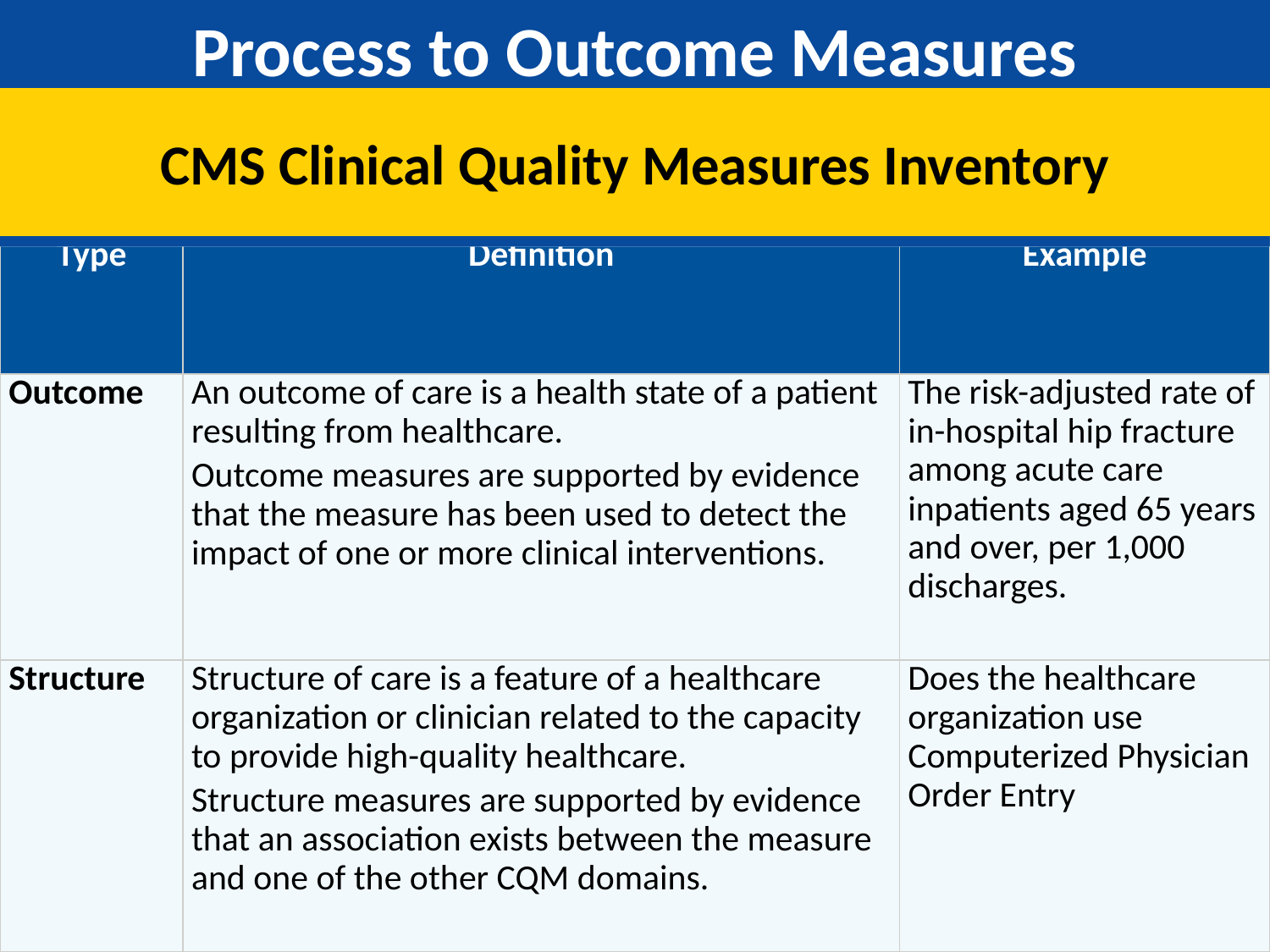

# Process to Outcome Measures
CMS Clinical Quality Measures Inventory
| Type | Definition | Example |
| --- | --- | --- |
| Outcome | An outcome of care is a health state of a patient resulting from healthcare. Outcome measures are supported by evidence that the measure has been used to detect the impact of one or more clinical interventions. | The risk-adjusted rate of in-hospital hip fracture among acute care inpatients aged 65 years and over, per 1,000 discharges. |
| Structure | Structure of care is a feature of a healthcare organization or clinician related to the capacity to provide high-quality healthcare. Structure measures are supported by evidence that an association exists between the measure and one of the other CQM domains. | Does the healthcare organization use Computerized Physician Order Entry |